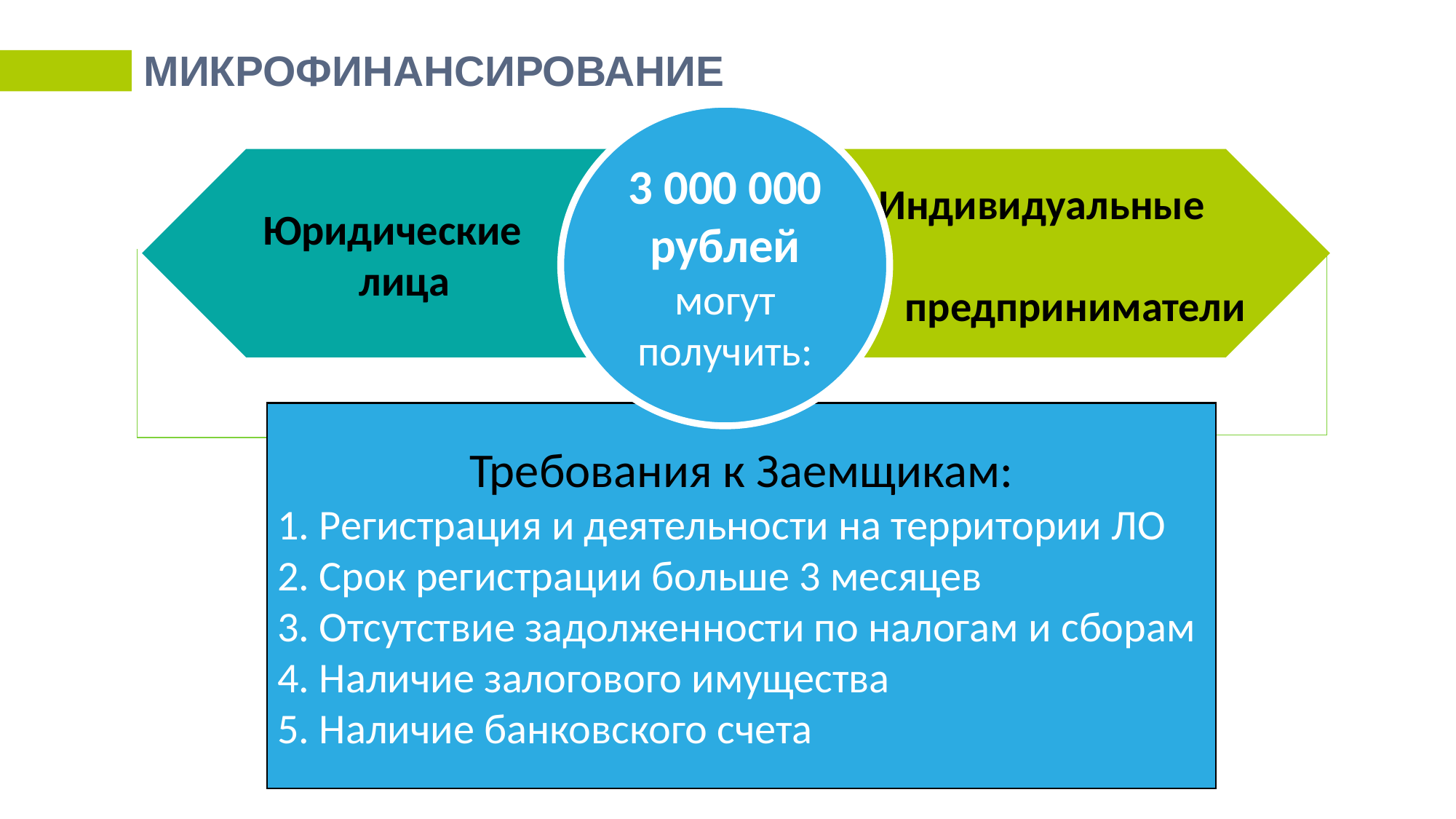

МИКРОФИНАНСИРОВАНИЕ

3 000 000 рублей могут получить:
      Юридические
                лица
  Индивидуальные
   предприниматели

Требования к Заемщикам:
1. Регистрация и деятельности на территории ЛО
2. Срок регистрации больше 3 месяцев
3. Отсутствие задолженности по налогам и сборам
4. Наличие залогового имущества
5. Наличие банковского счета